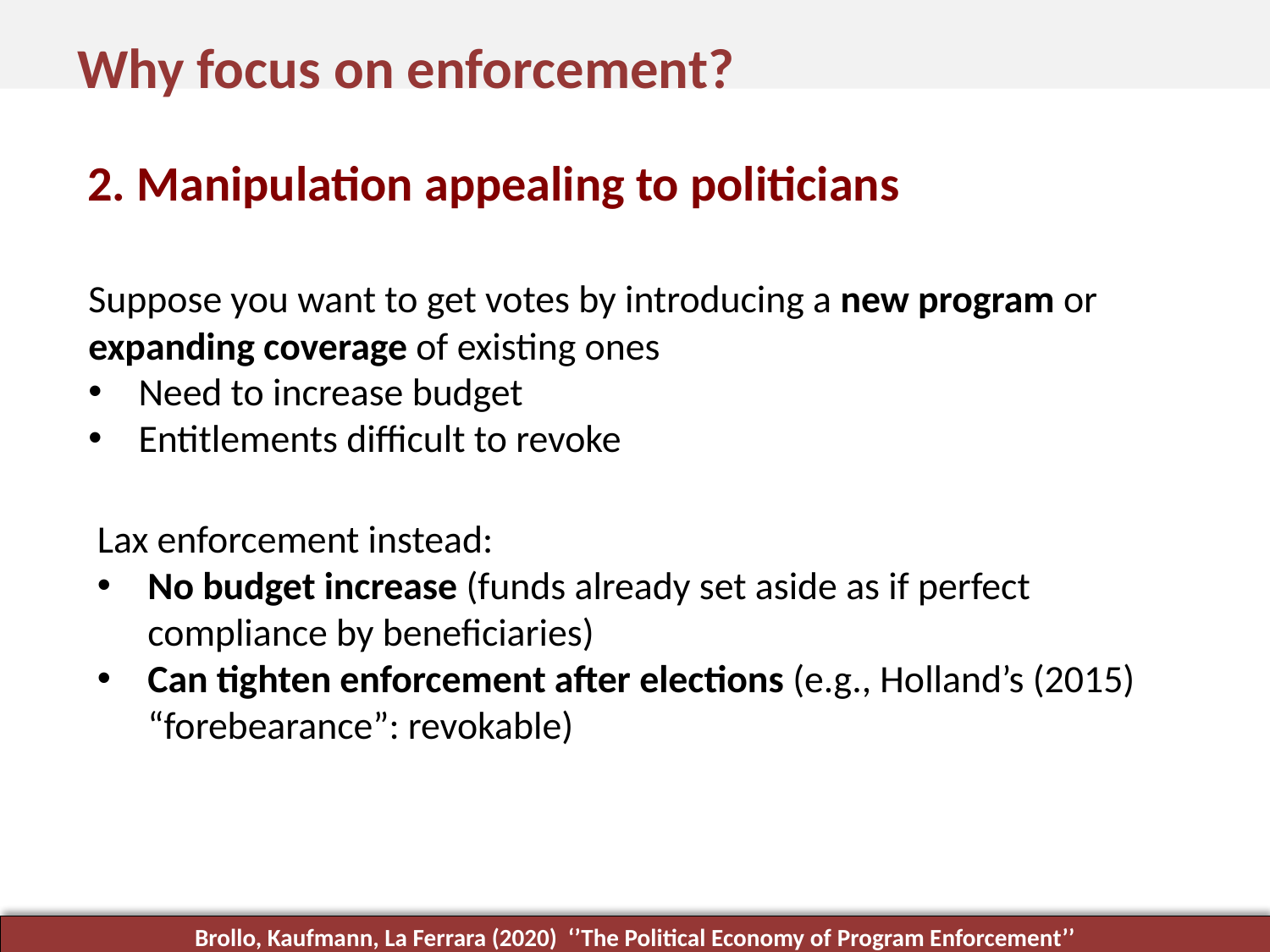

Why focus on enforcement?
2. Manipulation appealing to politicians
Suppose you want to get votes by introducing a new program or expanding coverage of existing ones
Need to increase budget
Entitlements difficult to revoke
Lax enforcement instead:
No budget increase (funds already set aside as if perfect compliance by beneficiaries)
Can tighten enforcement after elections (e.g., Holland’s (2015) “forebearance”: revokable)
Brollo, Kaufmann, La Ferrara (2020)  ‘’The Political Economy of Program Enforcement’’